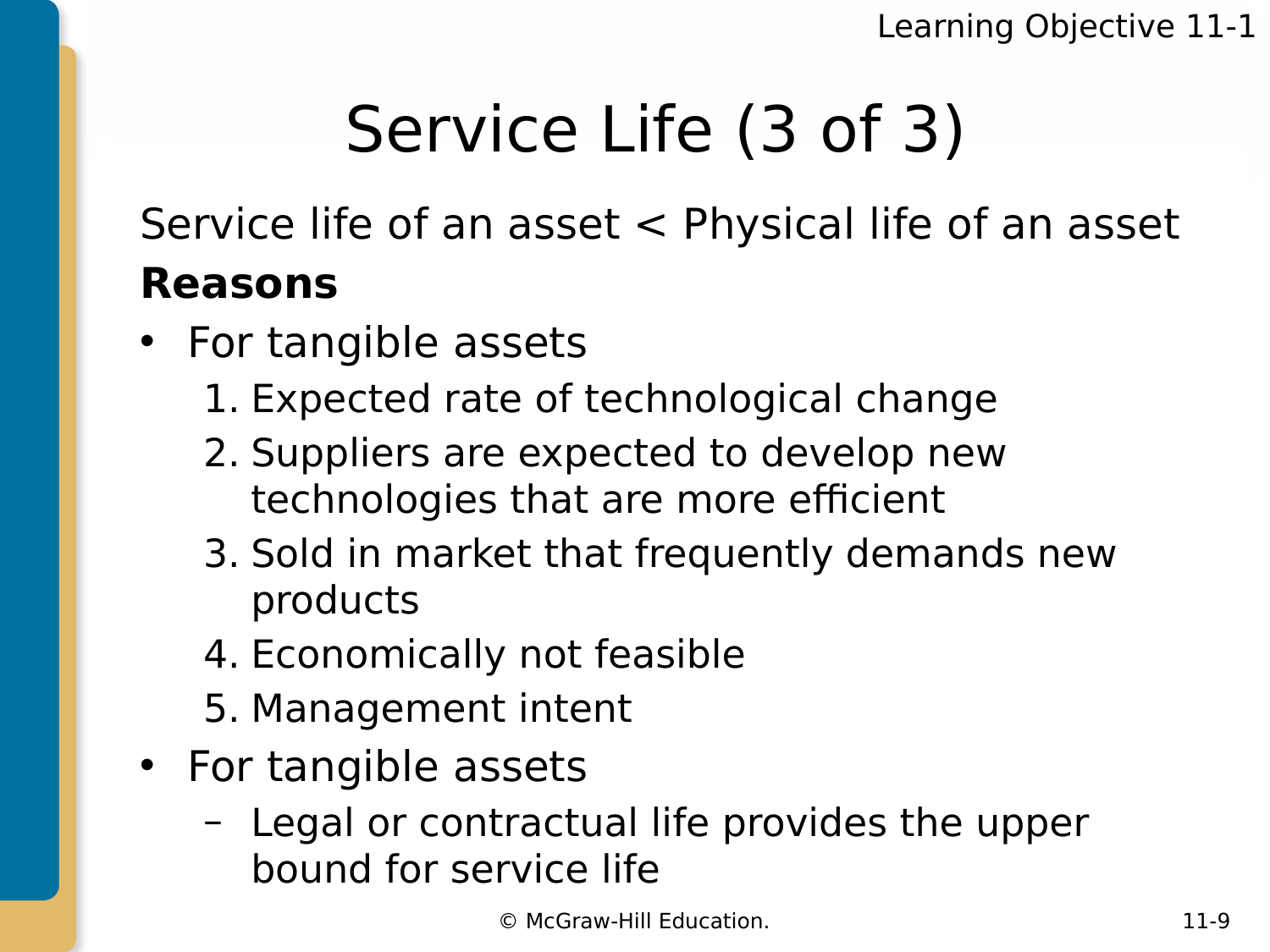

Learning Objective 11-1
# Service Life (3 of 3)
Service life of an asset < Physical life of an asset
Reasons
For tangible assets
Expected rate of technological change
Suppliers are expected to develop new technologies that are more efficient
Sold in market that frequently demands new products
Economically not feasible
Management intent
For tangible assets
Legal or contractual life provides the upper bound for service life